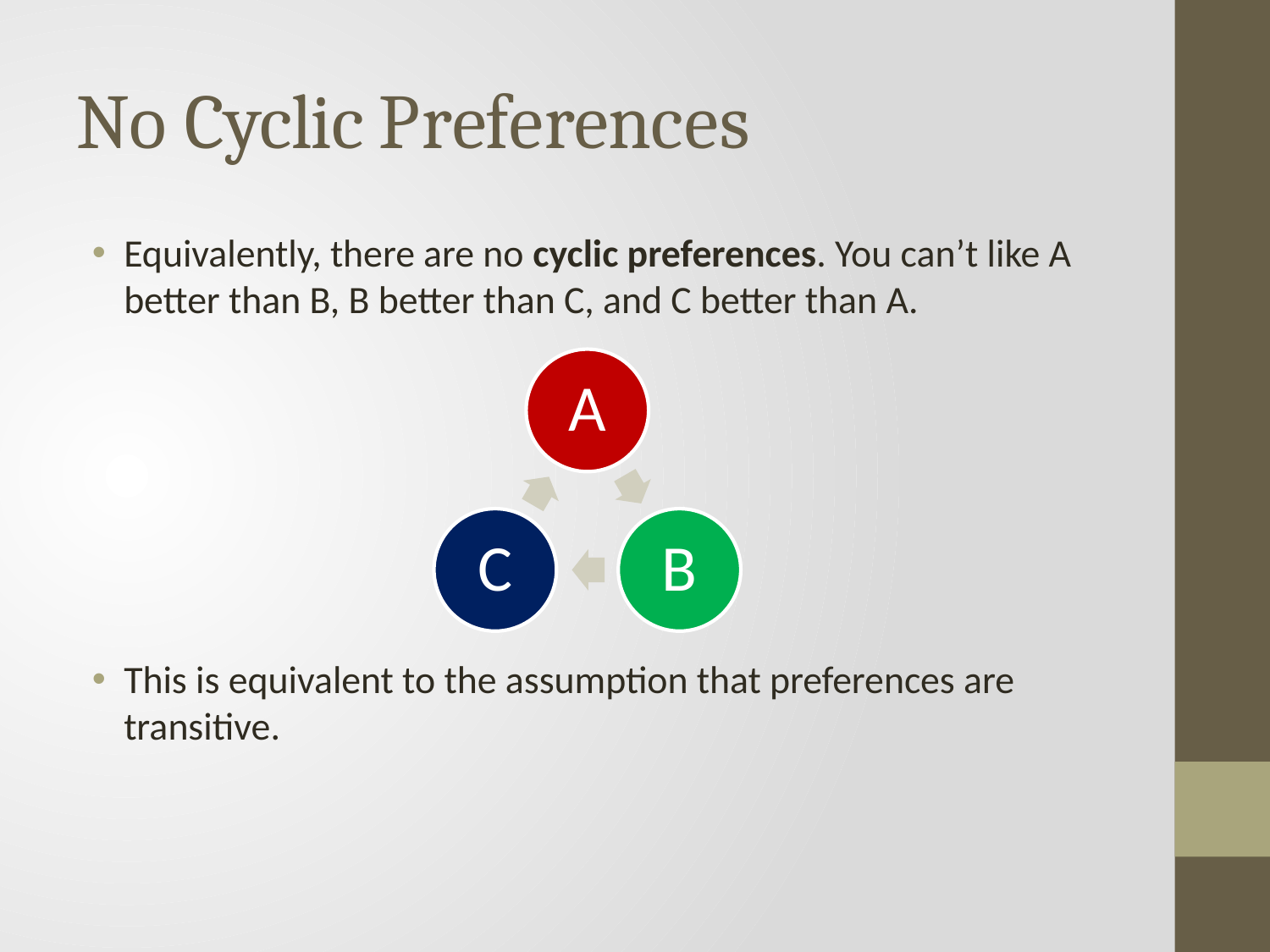

# No Cyclic Preferences
Equivalently, there are no cyclic preferences. You can’t like A better than B, B better than C, and C better than A.

This is equivalent to the assumption that preferences are transitive.

A

B

C